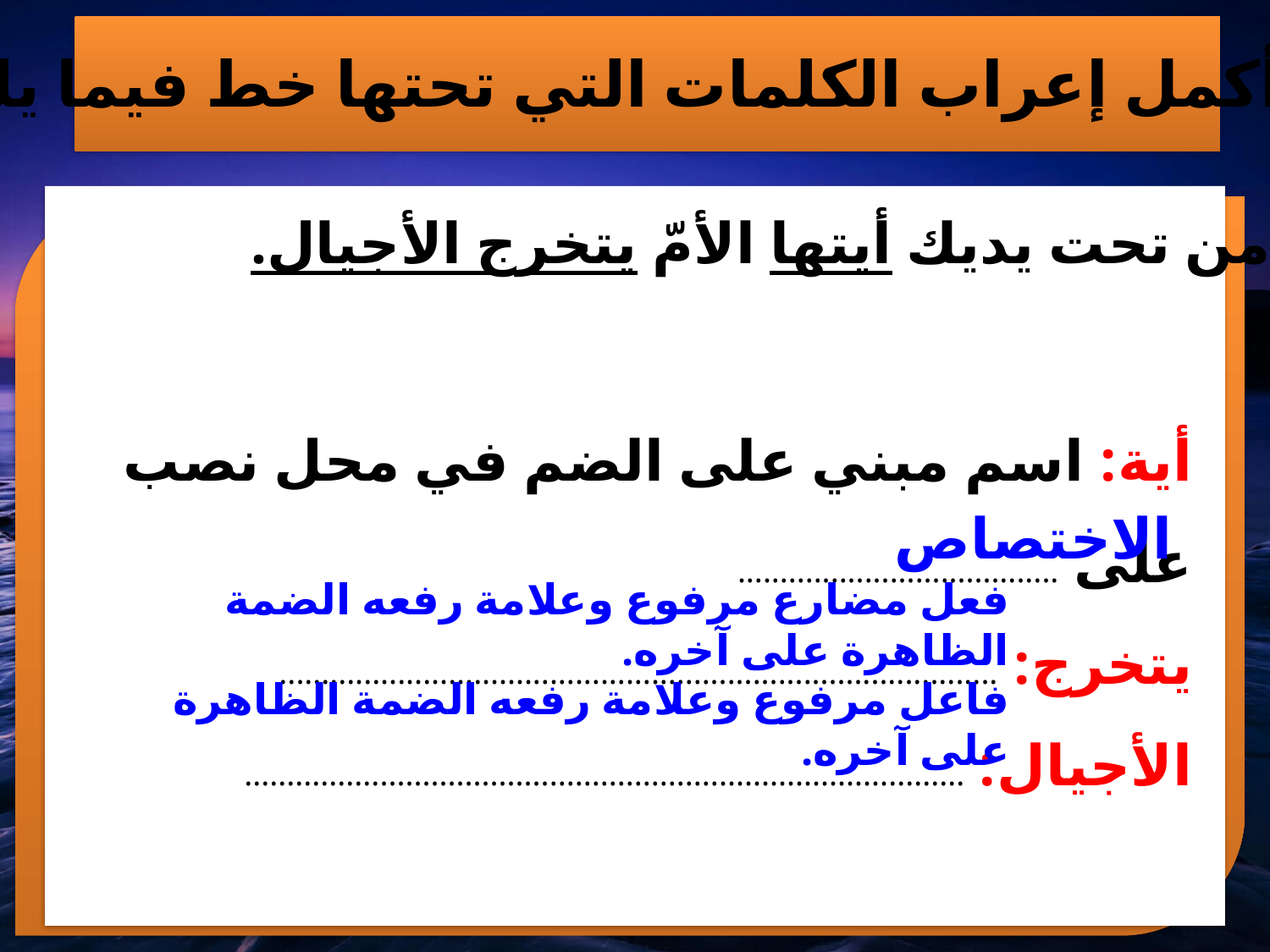

11- أكمل إعراب الكلمات التي تحتها خط فيما يلي:

ب. من تحت يديك أيتها الأمّ يتخرج الأجيال.
أية: اسم مبني على الضم في محل نصب على ......................................
يتخرج: .....................................................................................
الأجيال: .....................................................................................
الاختصاص
فعل مضارع مرفوع وعلامة رفعه الضمة الظاهرة على آخره.
فاعل مرفوع وعلامة رفعه الضمة الظاهرة على آخره.